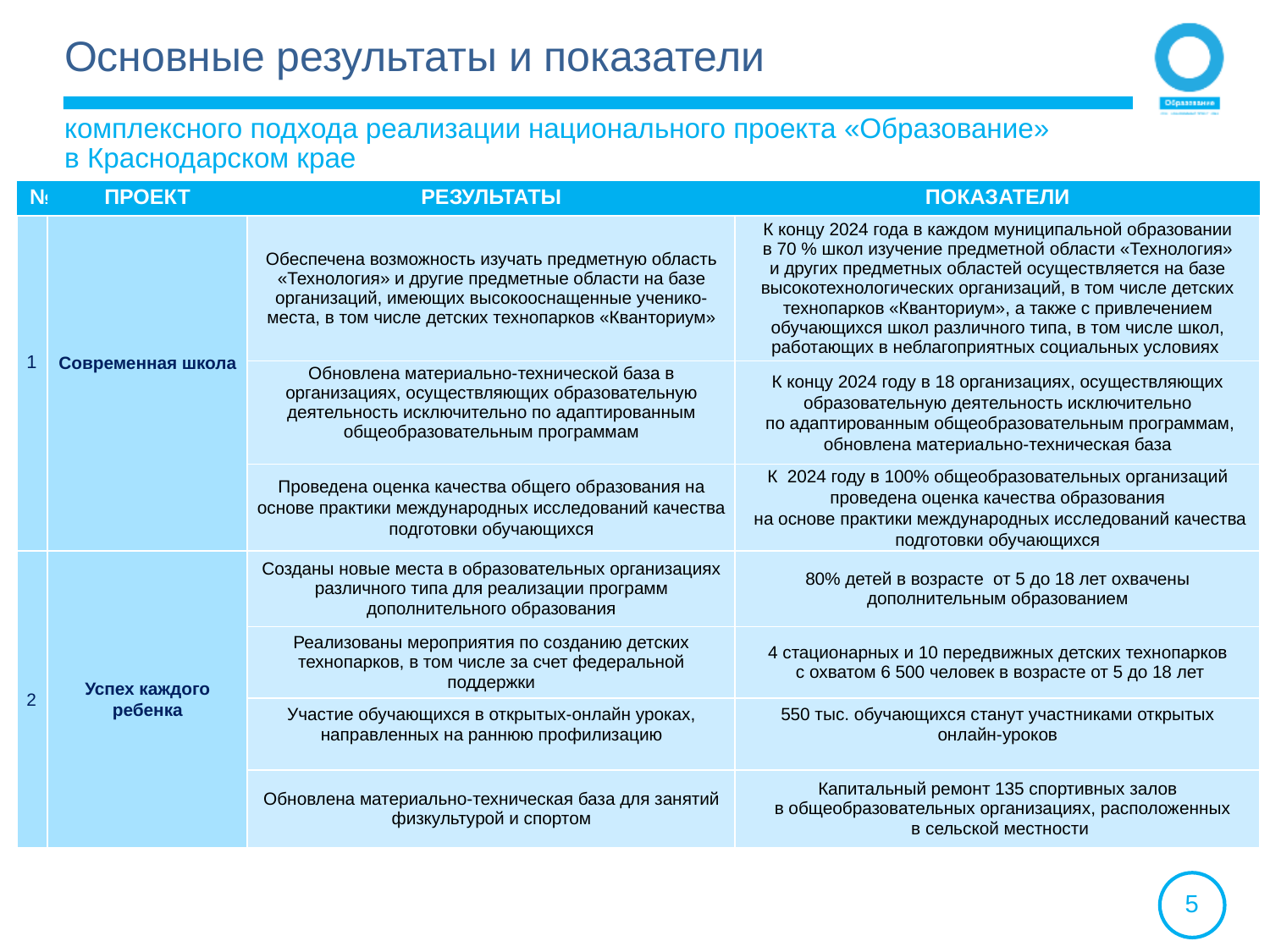

#
Основные результаты и показатели
комплексного подхода реализации национального проекта «Образование»
в Краснодарском крае
| № | ПРОЕКТ | РЕЗУЛЬТАТЫ | ПОКАЗАТЕЛИ |
| --- | --- | --- | --- |
| 1 | Современная школа | Обеспечена возможность изучать предметную область «Технология» и другие предметные области на базе организаций, имеющих высокооснащенные ученико-места, в том числе детских технопарков «Кванториум» | К концу 2024 года в каждом муниципальной образовании в 70 % школ изучение предметной области «Технология» и других предметных областей осуществляется на базе высокотехнологических организаций, в том числе детских технопарков «Кванториум», а также с привлечением обучающихся школ различного типа, в том числе школ, работающих в неблагоприятных социальных условиях |
|  |  | Обновлена материально-технической база в организациях, осуществляющих образовательную деятельность исключительно по адаптированным общеобразовательным программам | К концу 2024 году в 18 организациях, осуществляющих образовательную деятельность исключительно по адаптированным общеобразовательным программам, обновлена материально-техническая база |
|  |  | Проведена оценка качества общего образования на основе практики международных исследований качества подготовки обучающихся | К 2024 году в 100% общеобразовательных организаций проведена оценка качества образования на основе практики международных исследований качества подготовки обучающихся |
| 2 | Успех каждого ребенка | Созданы новые места в образовательных организациях различного типа для реализации программ дополнительного образования | 80% детей в возрасте от 5 до 18 лет охвачены дополнительным образованием |
|  |  | Реализованы мероприятия по созданию детских технопарков, в том числе за счет федеральной поддержки | 4 стационарных и 10 передвижных детских технопарков с охватом 6 500 человек в возрасте от 5 до 18 лет |
|  |  | Участие обучающихся в открытых-онлайн уроках, направленных на раннюю профилизацию | 550 тыс. обучающихся станут участниками открытых онлайн-уроков |
|  |  | Обновлена материально-техническая база для занятий физкультурой и спортом | Капитальный ремонт 135 спортивных залов в общеобразовательных организациях, расположенных в сельской местности |